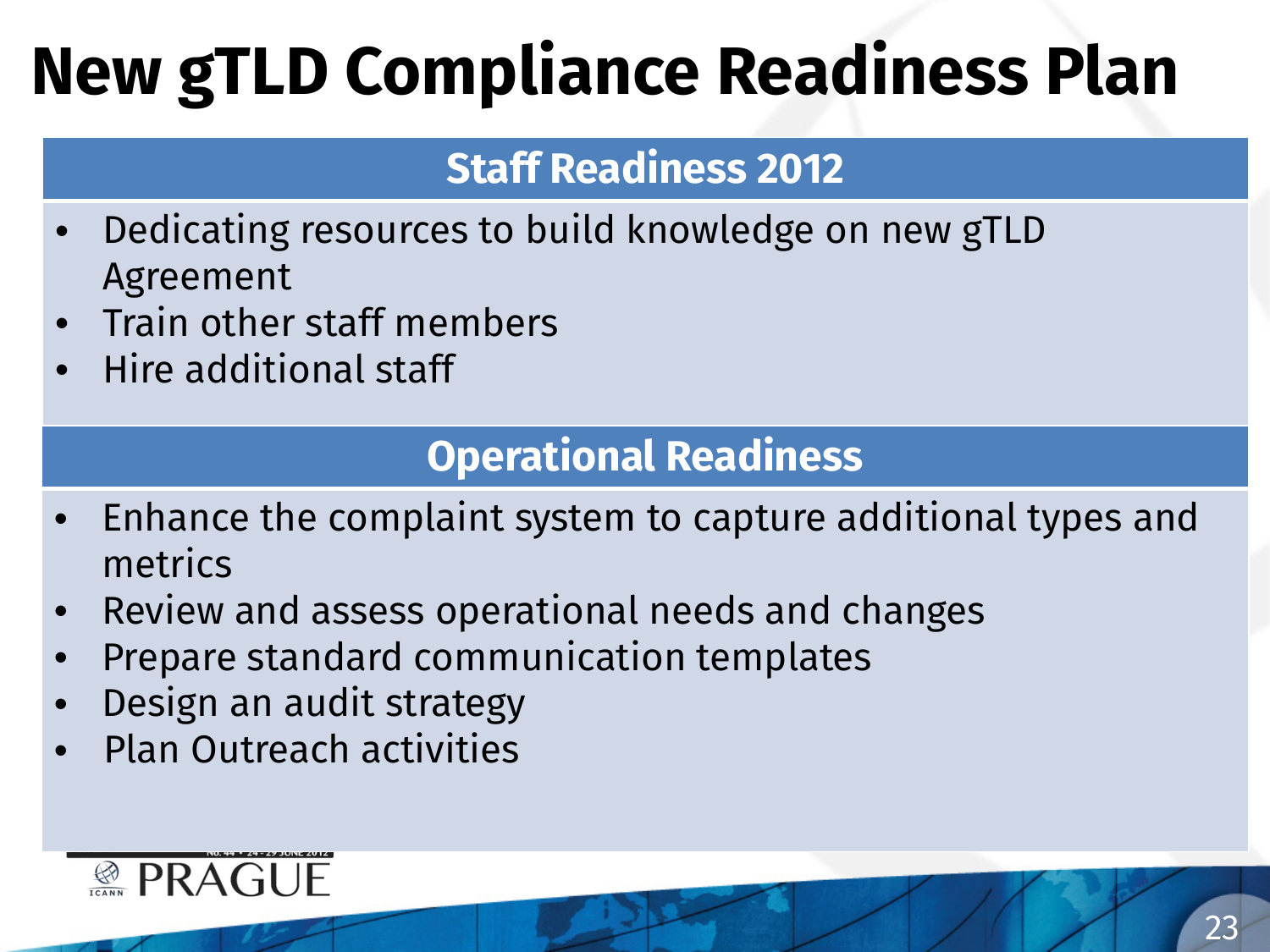

New gTLD Compliance Readiness Plan
| Staff Readiness 2012 |
| --- |
| Dedicating resources to build knowledge on new gTLD Agreement Train other staff members Hire additional staff |
| Operational Readiness |
| --- |
| Enhance the complaint system to capture additional types and metrics Review and assess operational needs and changes Prepare standard communication templates Design an audit strategy Plan Outreach activities |
23